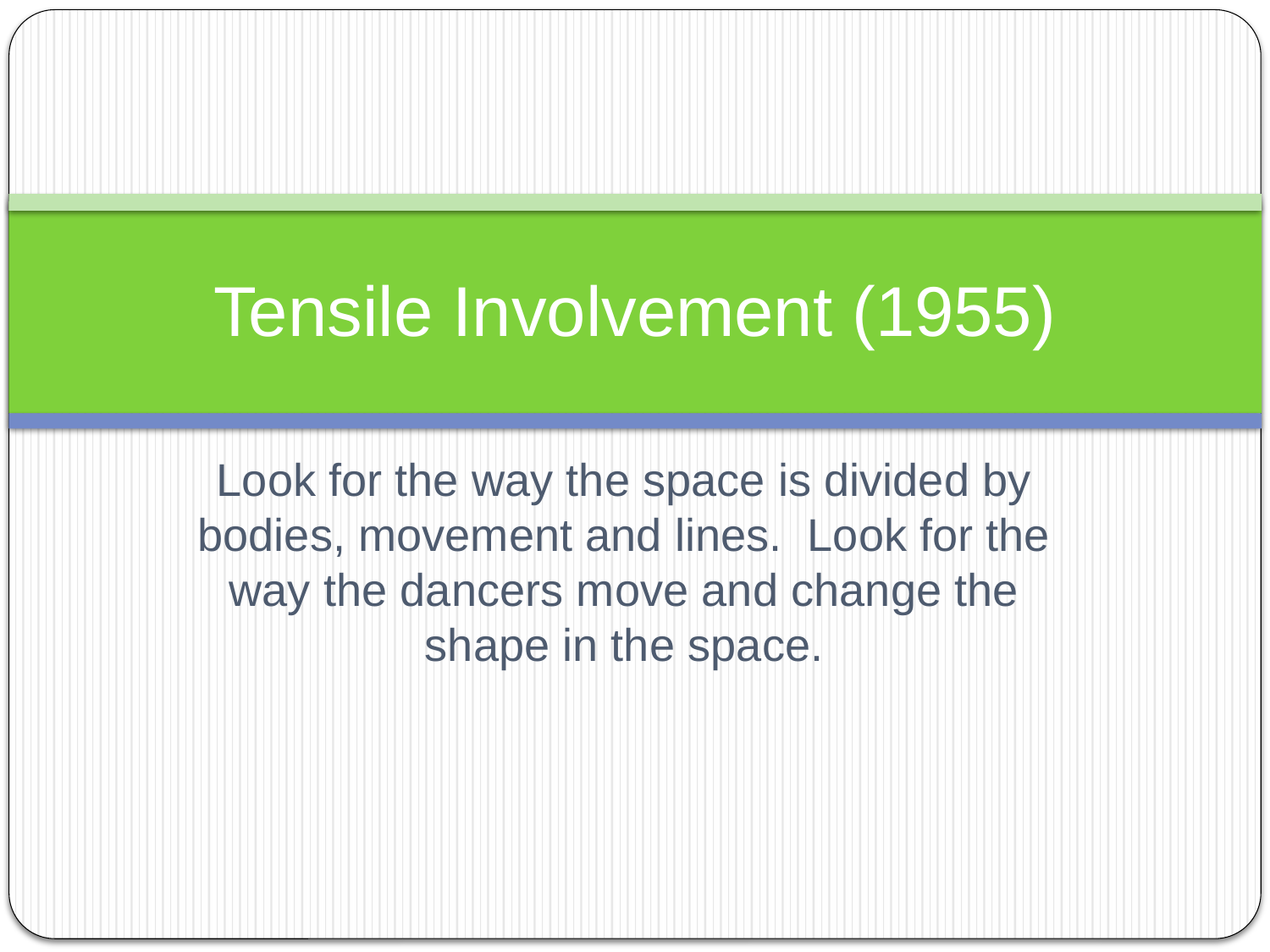

# Tensile Involvement (1955)
Look for the way the space is divided by bodies, movement and lines.  Look for the way the dancers move and change the shape in the space.